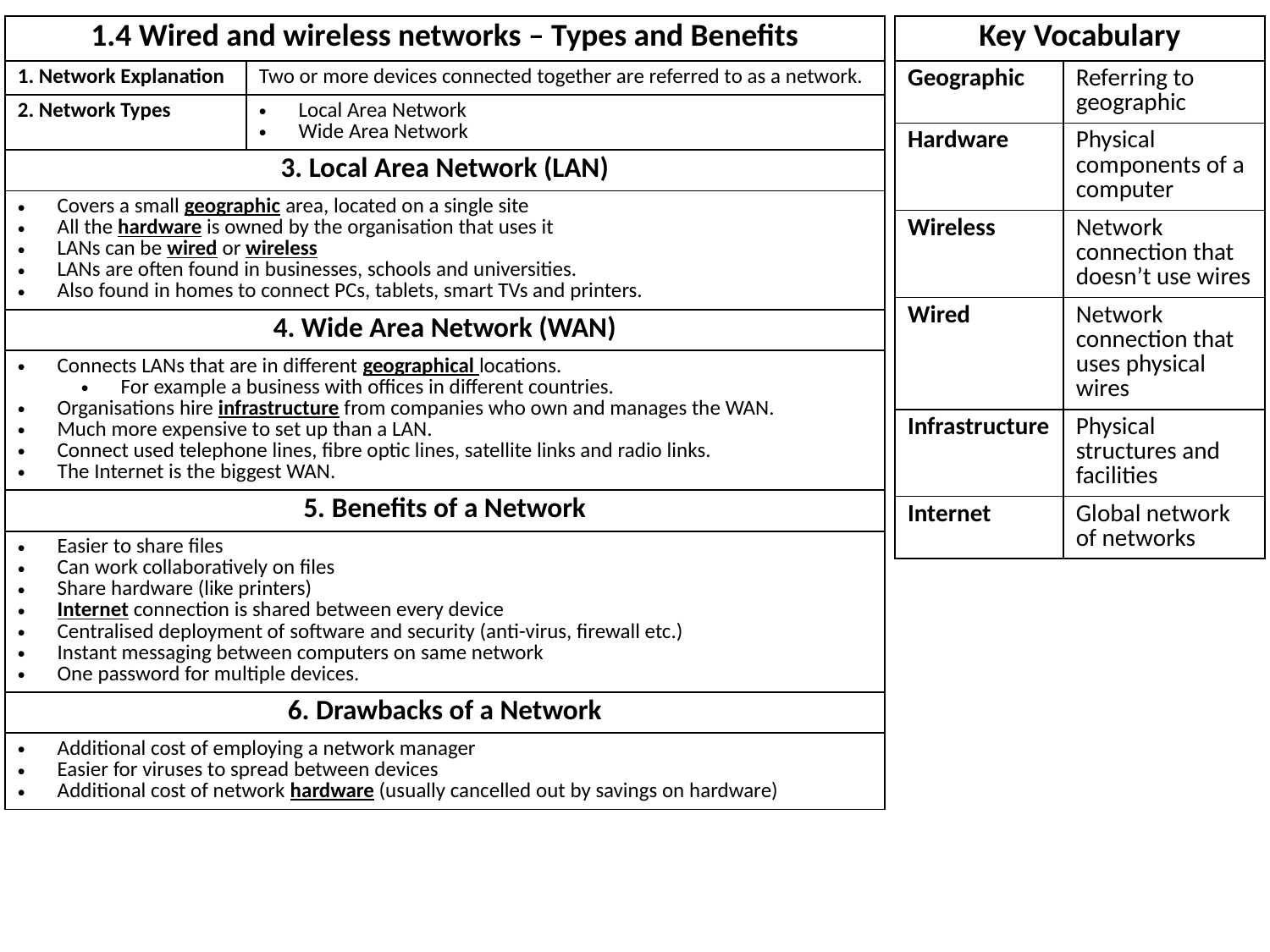

| Key Vocabulary |  |
| --- | --- |
| Geographic | Referring to geographic |
| Hardware | Physical components of a computer |
| Wireless | Network connection that doesn’t use wires |
| Wired | Network connection that uses physical wires |
| Infrastructure | Physical structures and facilities |
| Internet | Global network of networks |
| 1.4 Wired and wireless networks – Types and Benefits |  |
| --- | --- |
| 1. Network Explanation | Two or more devices connected together are referred to as a network. |
| 2. Network Types | Local Area Network Wide Area Network |
| 3. Local Area Network (LAN) |  |
| Covers a small geographic area, located on a single site All the hardware is owned by the organisation that uses it LANs can be wired or wireless LANs are often found in businesses, schools and universities. Also found in homes to connect PCs, tablets, smart TVs and printers. |  |
| 4. Wide Area Network (WAN) |  |
| Connects LANs that are in different geographical locations. For example a business with offices in different countries. Organisations hire infrastructure from companies who own and manages the WAN. Much more expensive to set up than a LAN. Connect used telephone lines, fibre optic lines, satellite links and radio links. The Internet is the biggest WAN. |  |
| 5. Benefits of a Network |  |
| Easier to share files Can work collaboratively on files Share hardware (like printers) Internet connection is shared between every device Centralised deployment of software and security (anti-virus, firewall etc.) Instant messaging between computers on same network One password for multiple devices. |  |
| 6. Drawbacks of a Network |  |
| Additional cost of employing a network manager Easier for viruses to spread between devices Additional cost of network hardware (usually cancelled out by savings on hardware) |  |